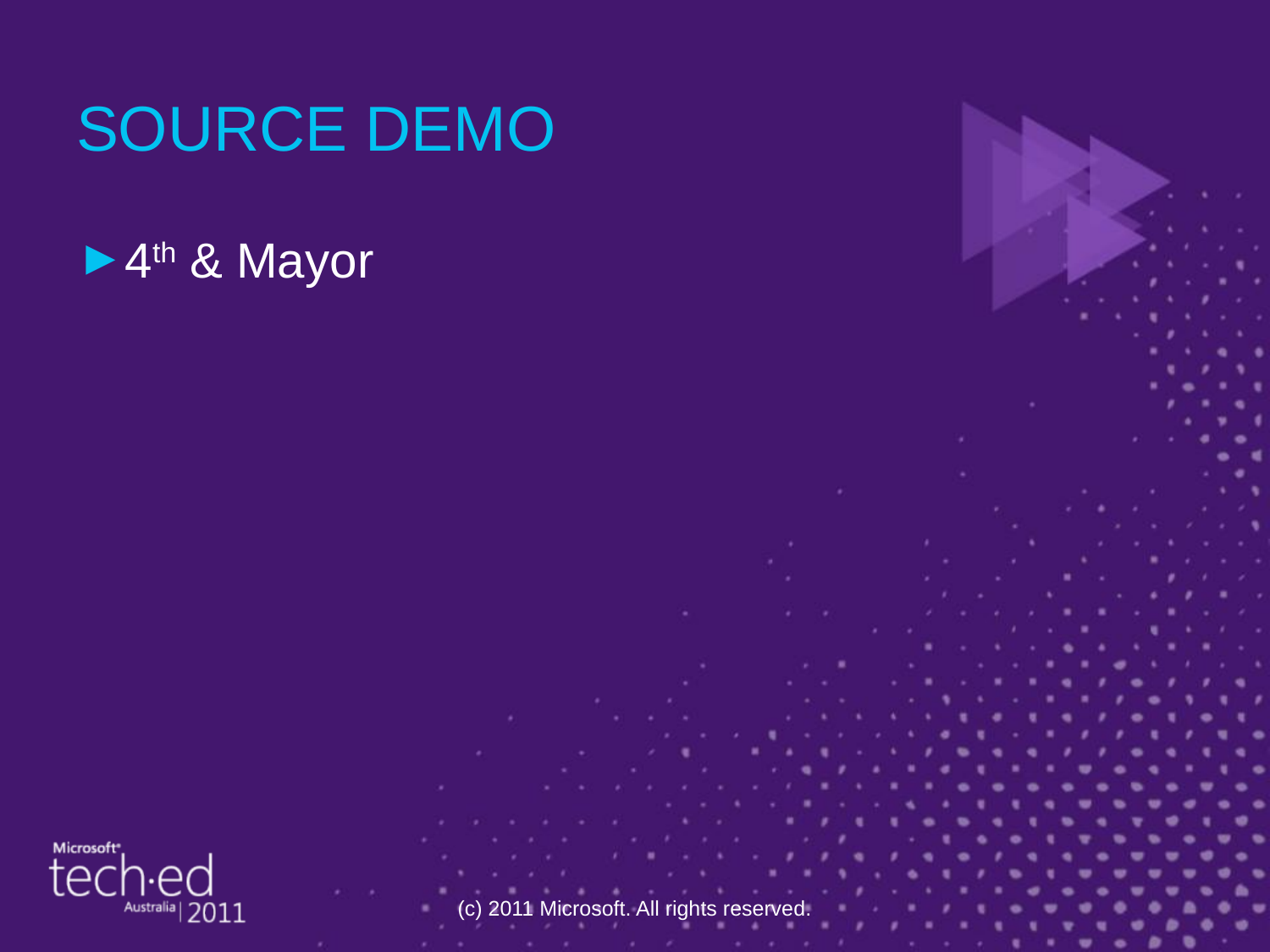

# SOURCE DEMO
4th & Mayor
(c) 2011 Microsoft. All rights reserved.